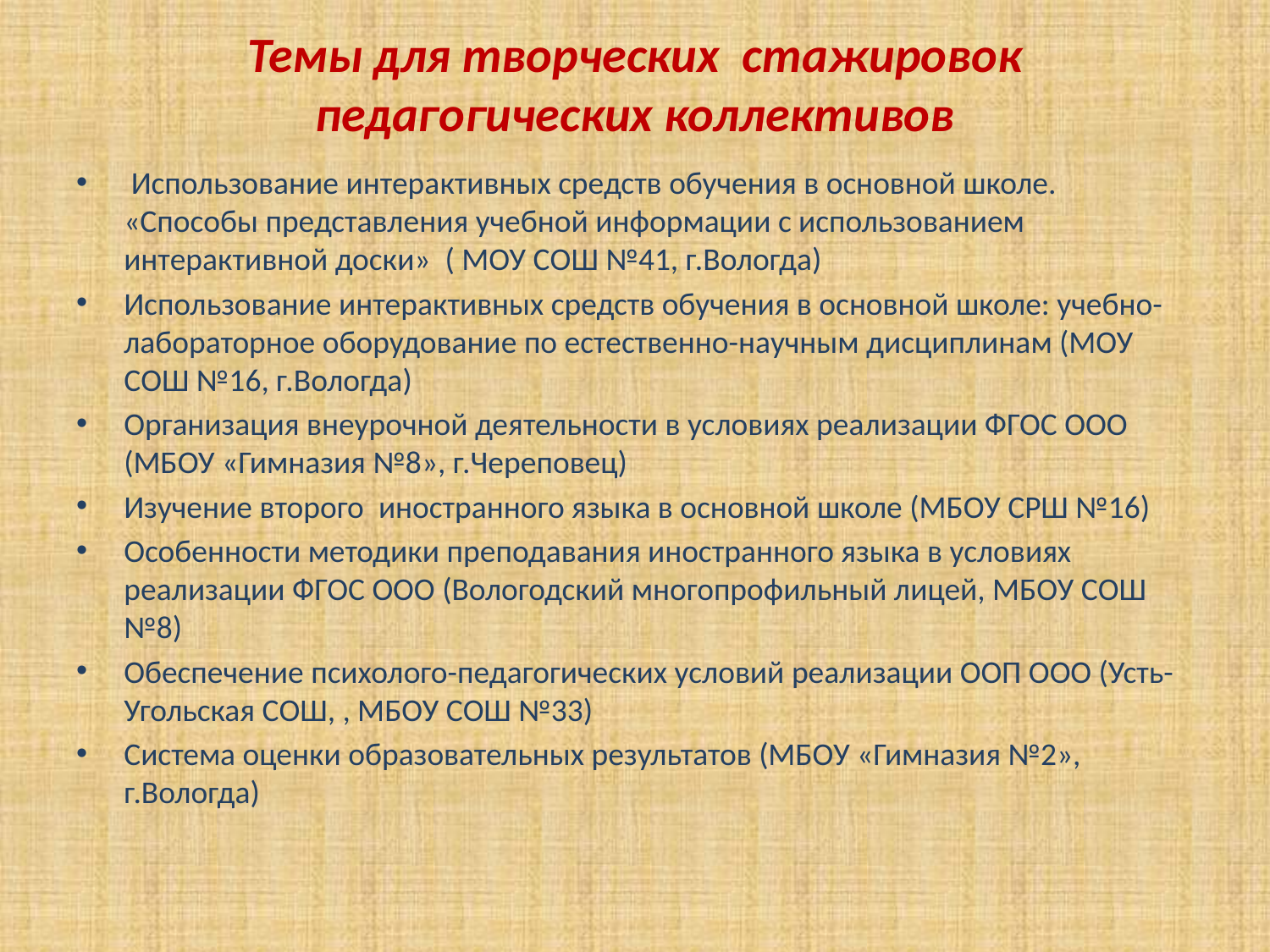

# Темы для творческих  стажировок педагогических коллективов
 Использование интерактивных средств обучения в основной школе. «Способы представления учебной информации с использованием интерактивной доски»  ( МОУ СОШ №41, г.Вологда)
Использование интерактивных средств обучения в основной школе: учебно-лабораторное оборудование по естественно-научным дисциплинам (МОУ СОШ №16, г.Вологда)
Организация внеурочной деятельности в условиях реализации ФГОС ООО (МБОУ «Гимназия №8», г.Череповец)
Изучение второго  иностранного языка в основной школе (МБОУ СРШ №16)
Особенности методики преподавания иностранного языка в условиях реализации ФГОС ООО (Вологодский многопрофильный лицей, МБОУ СОШ №8)
Обеспечение психолого-педагогических условий реализации ООП ООО (Усть-Угольская СОШ, , МБОУ СОШ №33)
Система оценки образовательных результатов (МБОУ «Гимназия №2», г.Вологда)